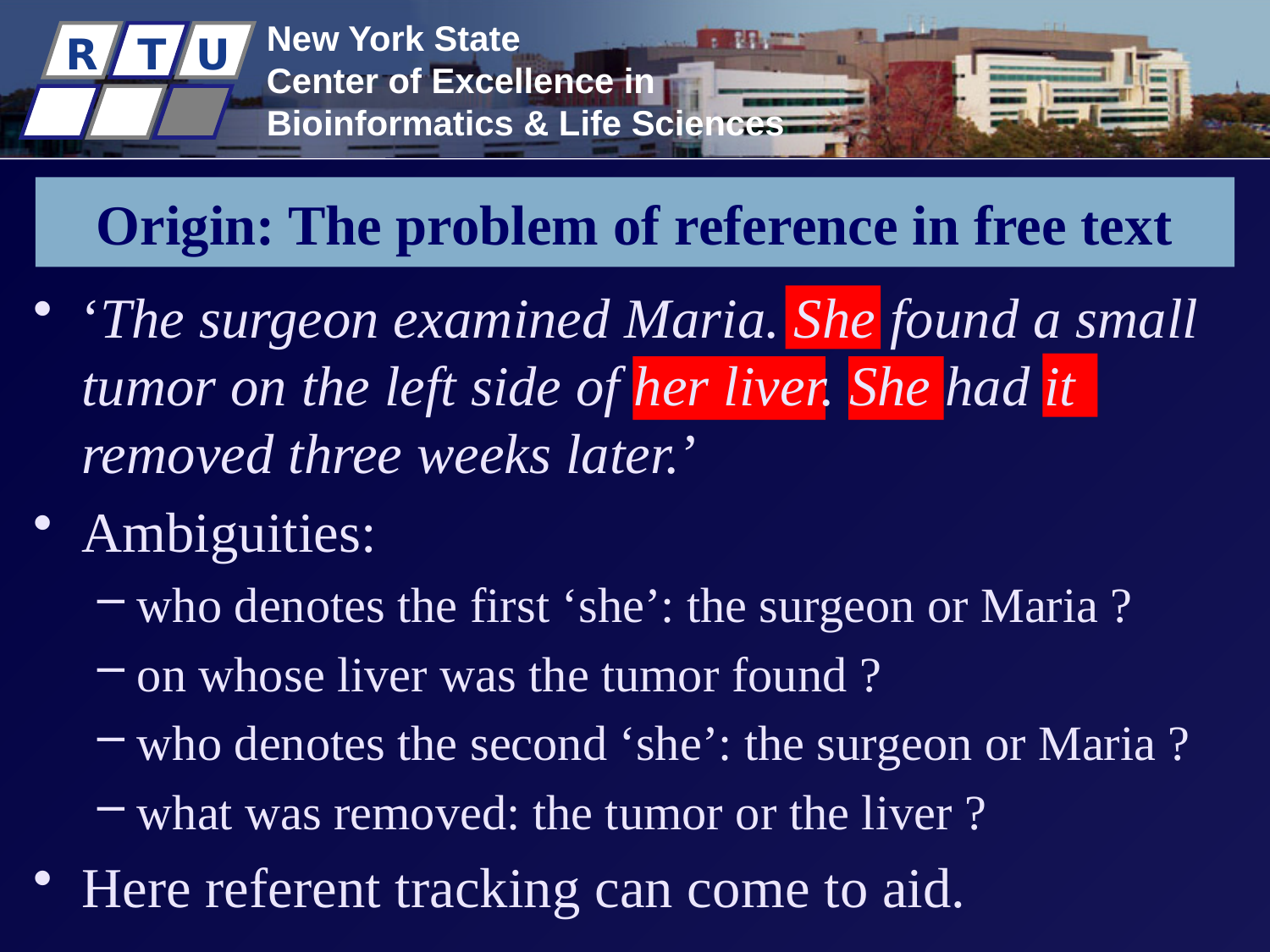

# Origin: The problem of reference in free text
‘The surgeon examined Maria. She found a small tumor on the left side of her liver. She had it removed three weeks later.’
Ambiguities:
who denotes the first ‘she’: the surgeon or Maria ?
on whose liver was the tumor found ?
who denotes the second ‘she’: the surgeon or Maria ?
what was removed: the tumor or the liver ?
Here referent tracking can come to aid.